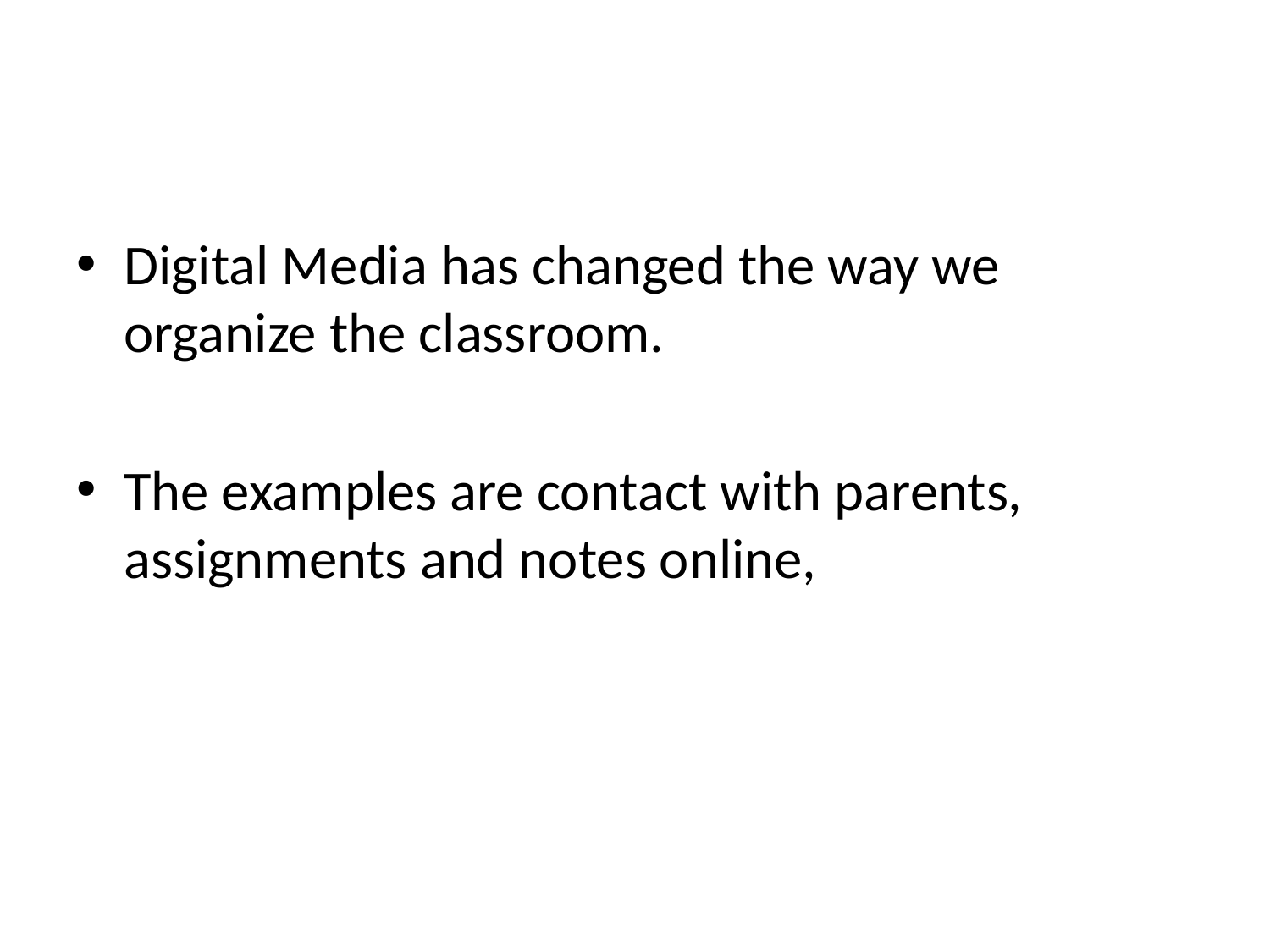

#
Digital Media has changed the way we organize the classroom.

The examples are contact with parents, assignments and notes online,